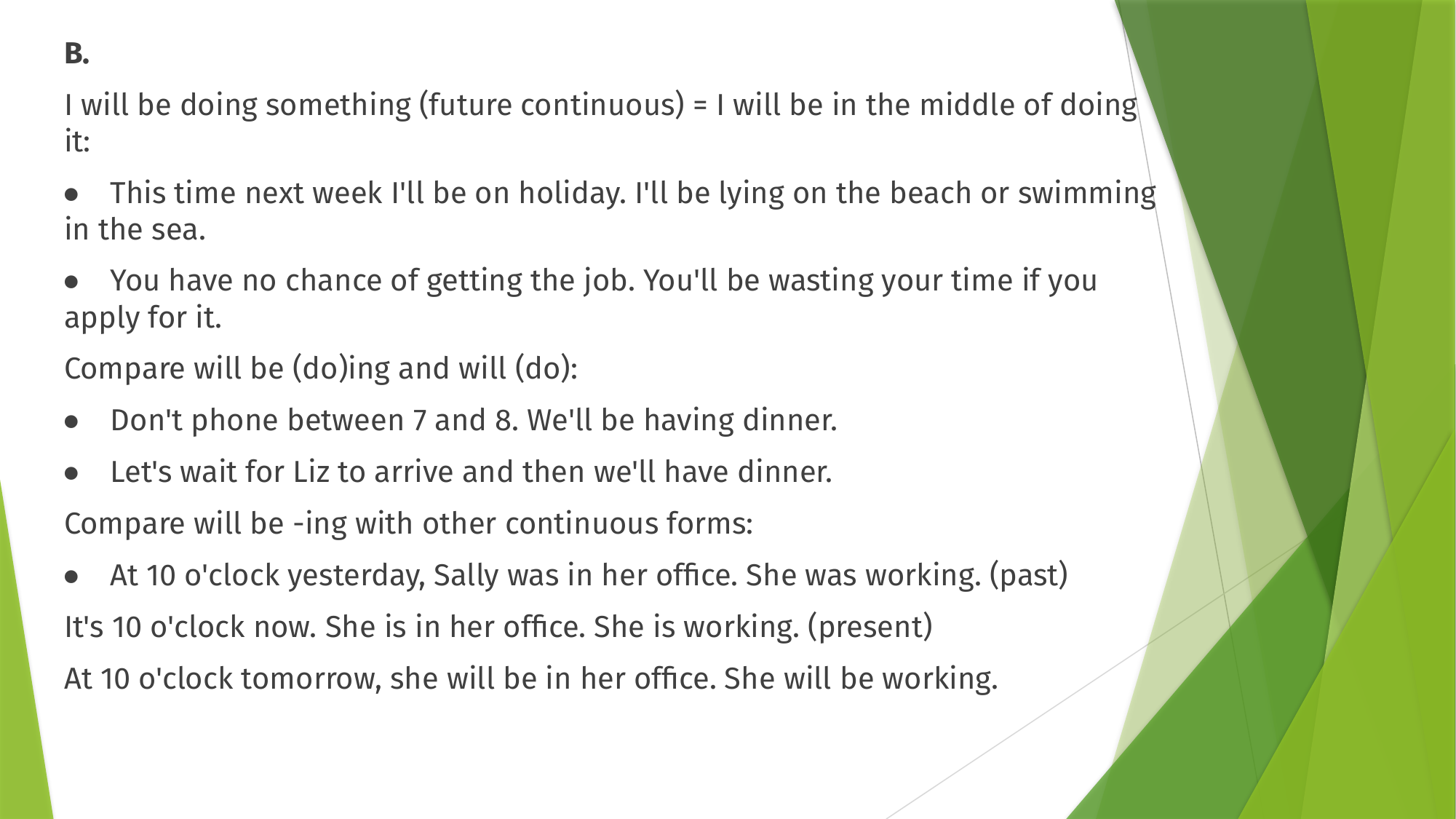

B.
I will be doing something (future continuous) = I will be in the middle of doing it:
⦁    This time next week I'll be on holiday. I'll be lying on the beach or swimming in the sea.
⦁    You have no chance of getting the job. You'll be wasting your time if you apply for it.
Compare will be (do)ing and will (do):
⦁    Don't phone between 7 and 8. We'll be having dinner.
⦁    Let's wait for Liz to arrive and then we'll have dinner.
Compare will be -ing with other continuous forms:
⦁    At 10 o'clock yesterday, Sally was in her office. She was working. (past)
It's 10 o'clock now. She is in her office. She is working. (present)
At 10 o'clock tomorrow, she will be in her office. She will be working.

#